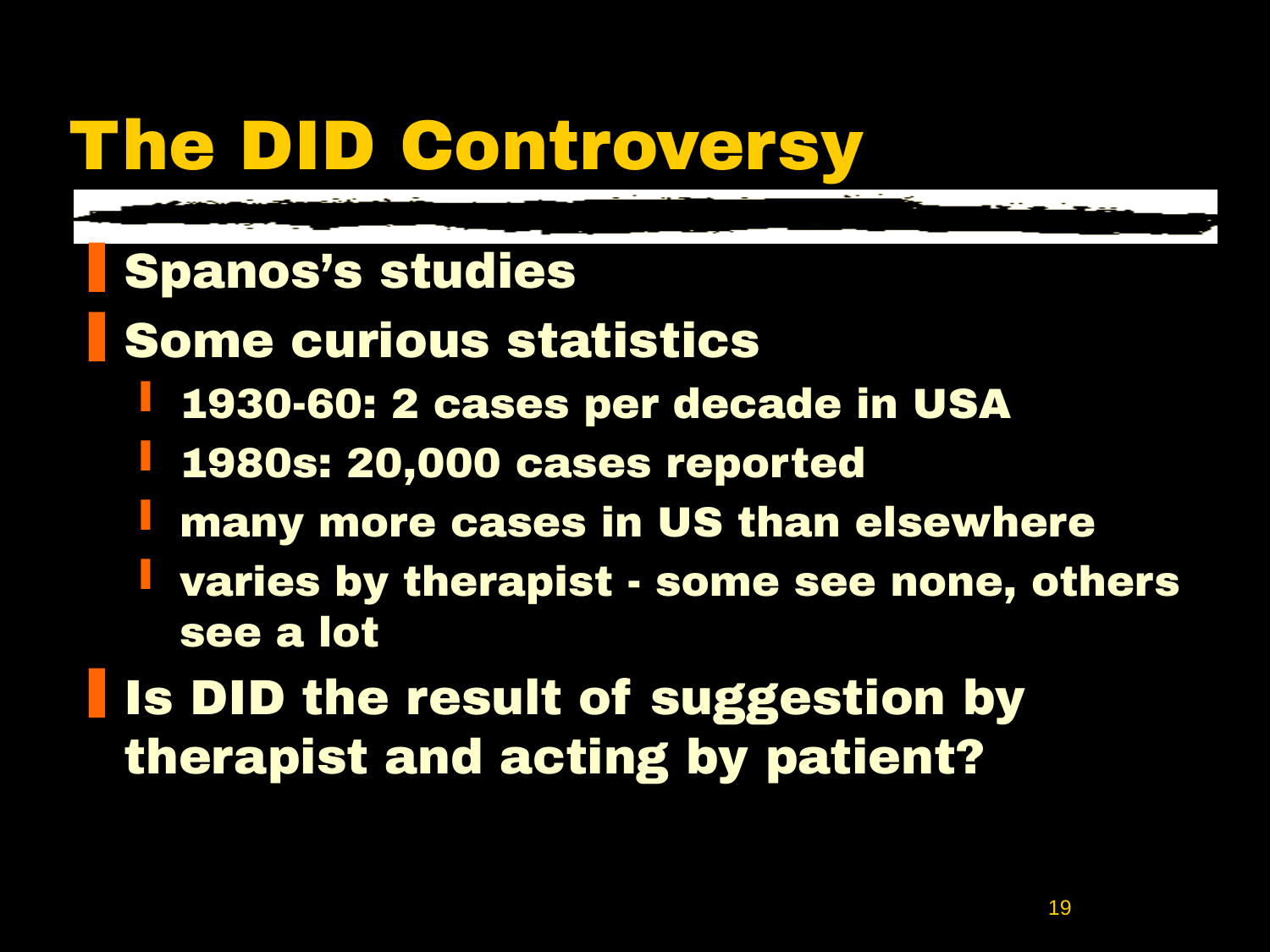

# The DID Controversy
Spanos’s studies
Some curious statistics
1930-60: 2 cases per decade in USA
1980s: 20,000 cases reported
many more cases in US than elsewhere
varies by therapist - some see none, others see a lot
Is DID the result of suggestion by therapist and acting by patient?